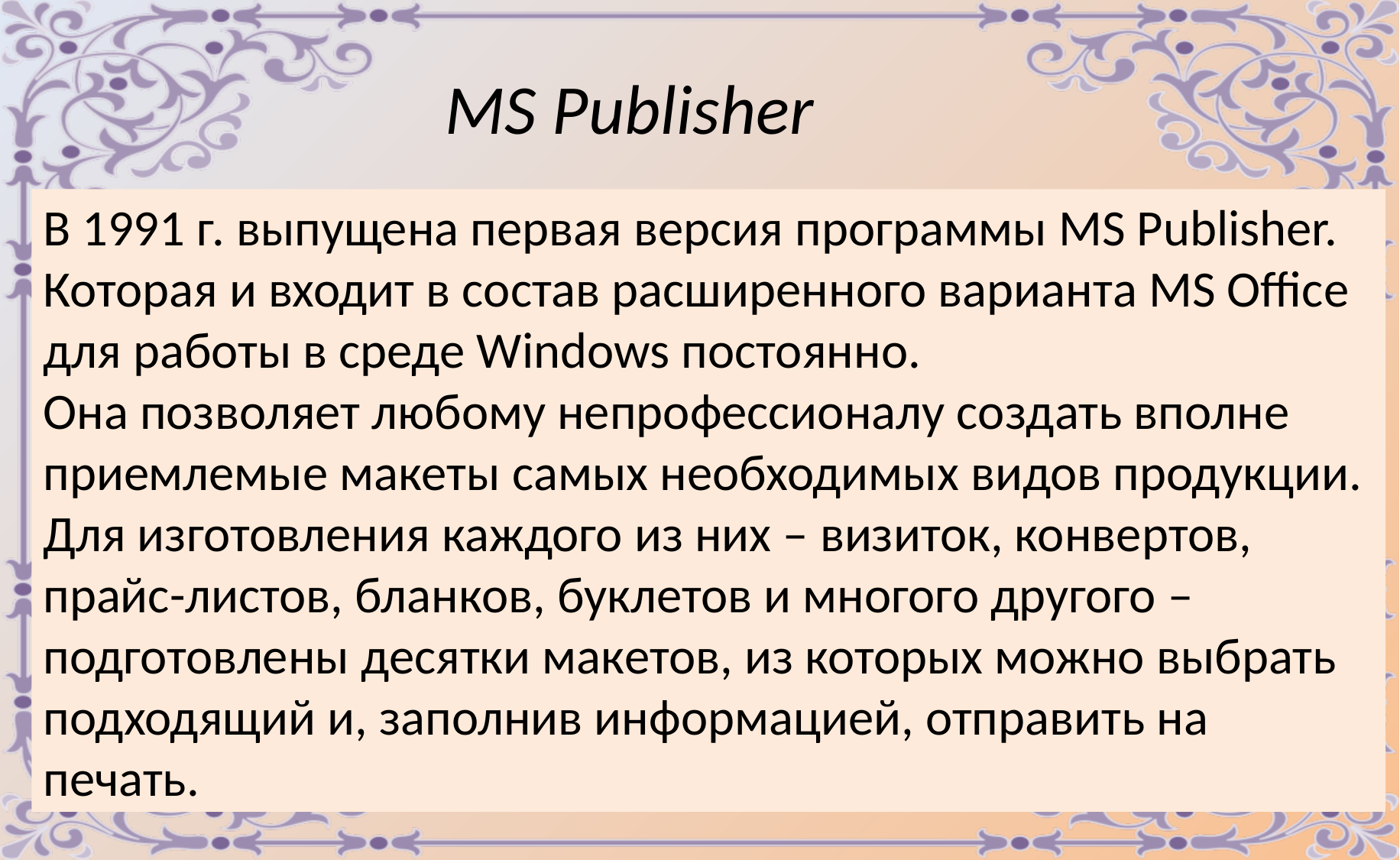

MS Publisher
В 1991 г. выпущена первая версия программы MS Publisher.
Которая и входит в состав расширенного варианта MS Office  для работы в среде Windows постоянно.
Она позволяет любому непрофессионалу создать вполне приемлемые макеты самых необходимых видов продукции.
Для изготовления каждого из них – визиток, конвертов, прайс-листов, бланков, буклетов и многого другого – подготовлены десятки макетов, из которых можно выбрать подходящий и, заполнив информацией, отправить на печать.